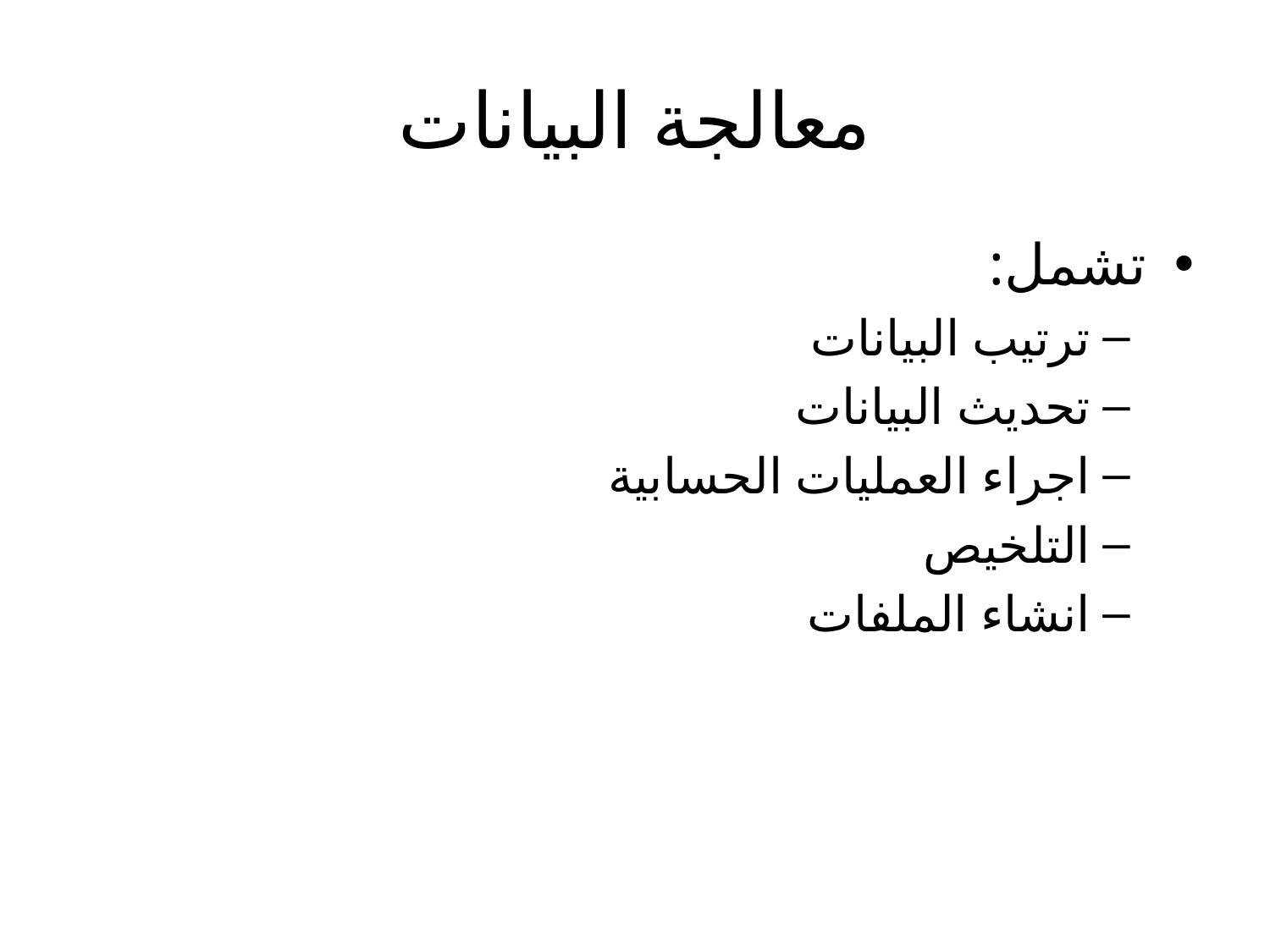

# معالجة البيانات
تشمل:
ترتيب البيانات
تحديث البيانات
اجراء العمليات الحسابية
التلخيص
انشاء الملفات